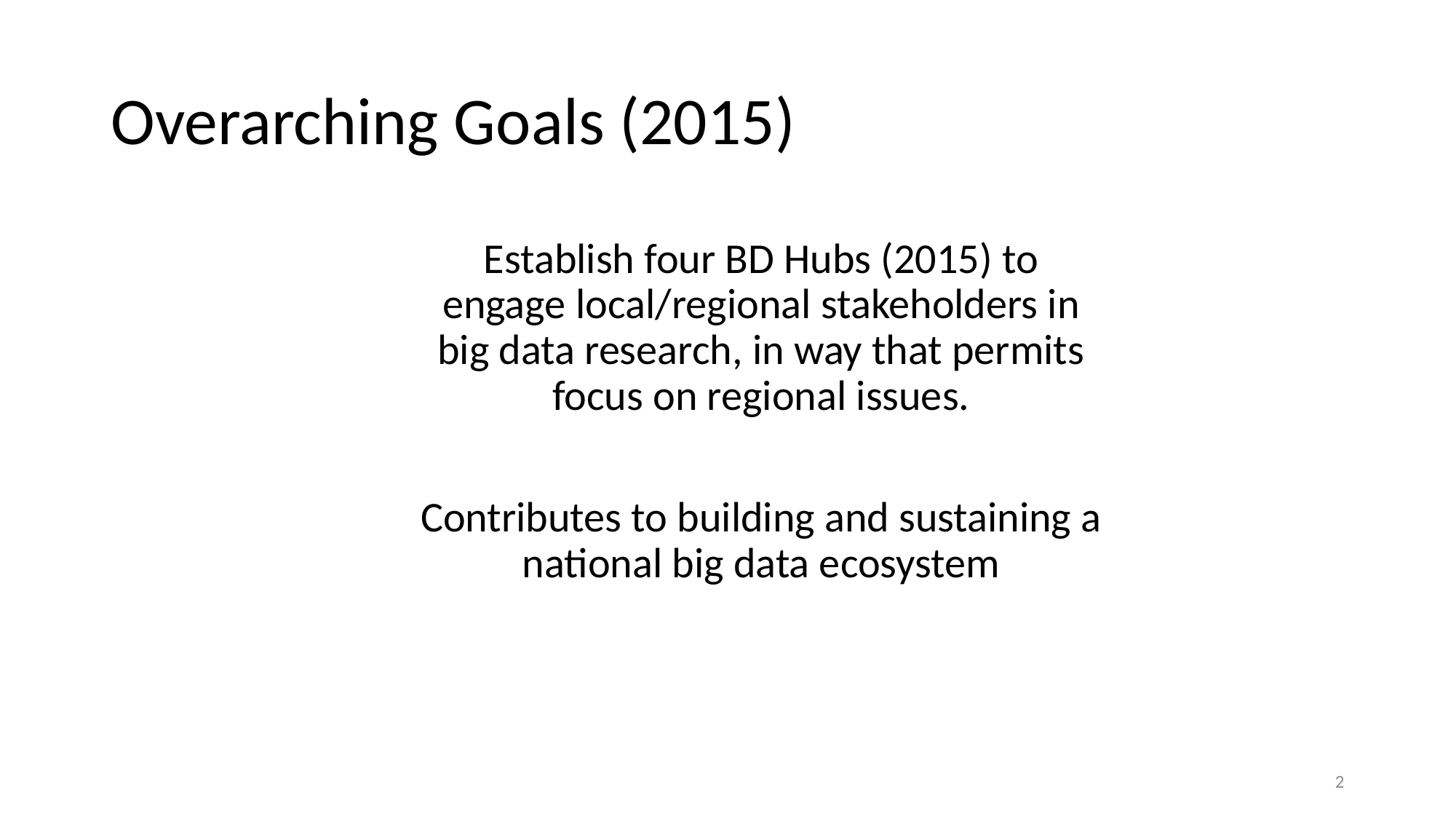

# Overarching Goals (2015)
Establish four BD Hubs (2015) to engage local/regional stakeholders in big data research, in way that permits focus on regional issues.

Contributes to building and sustaining a national big data ecosystem

2